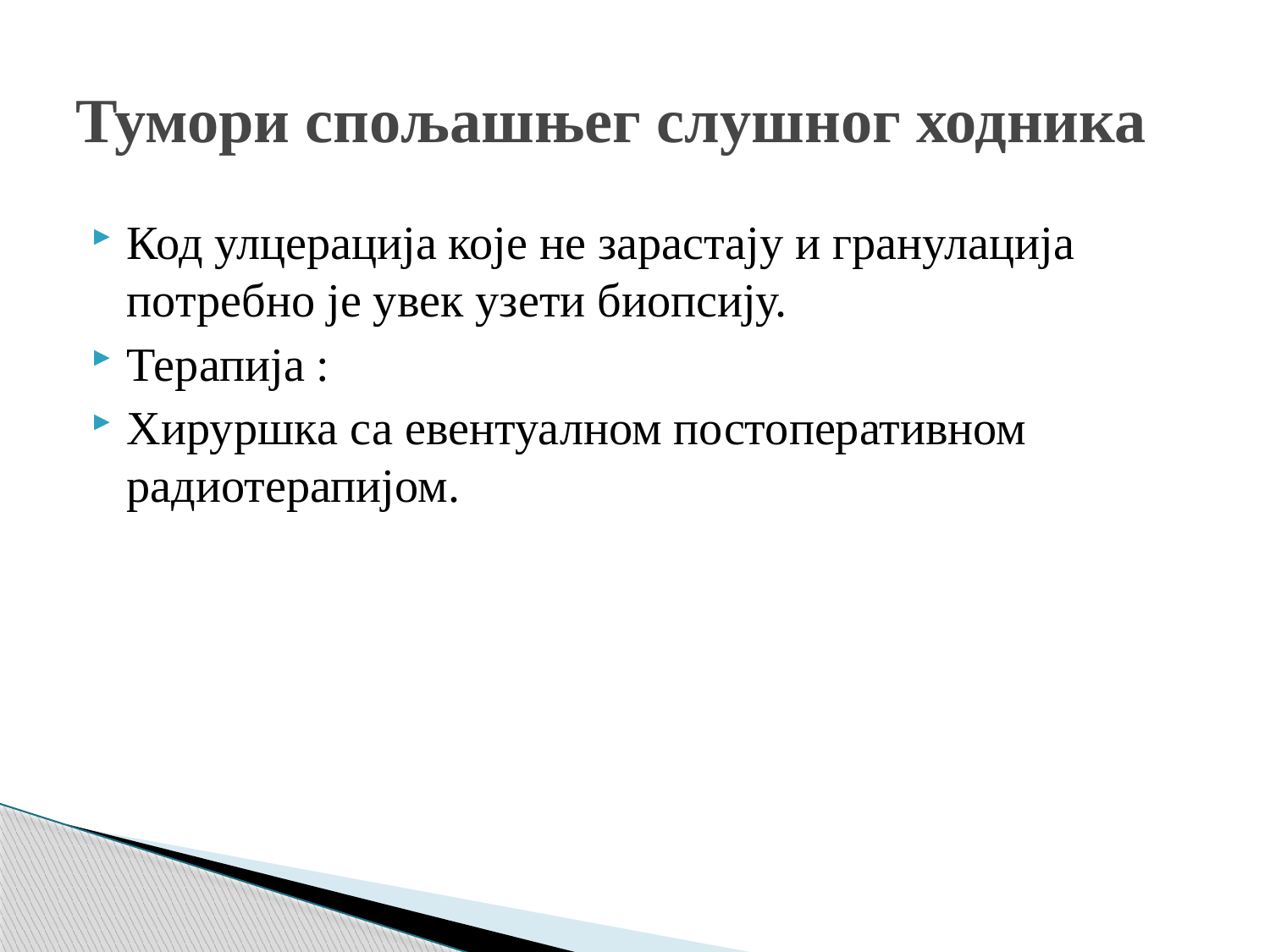

# Тумори спољашњег слушног ходника
Код улцерација које не зарастају и гранулација потребно је увек узети биопсију.
Терапија :
Хируршка са евентуалном постоперативном радиотерапијом.